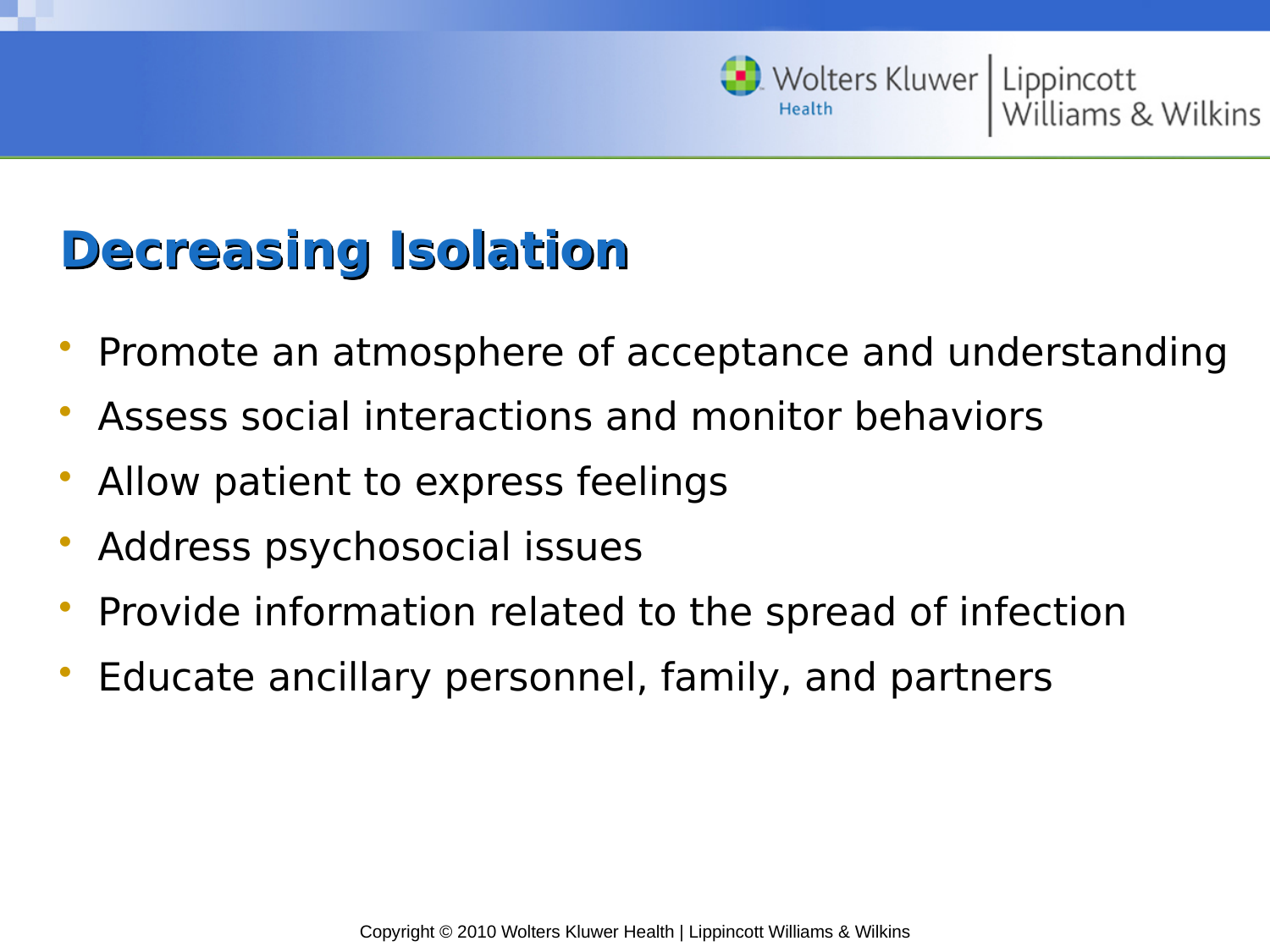

# Decreasing Isolation
Promote an atmosphere of acceptance and understanding
Assess social interactions and monitor behaviors
Allow patient to express feelings
Address psychosocial issues
Provide information related to the spread of infection
Educate ancillary personnel, family, and partners